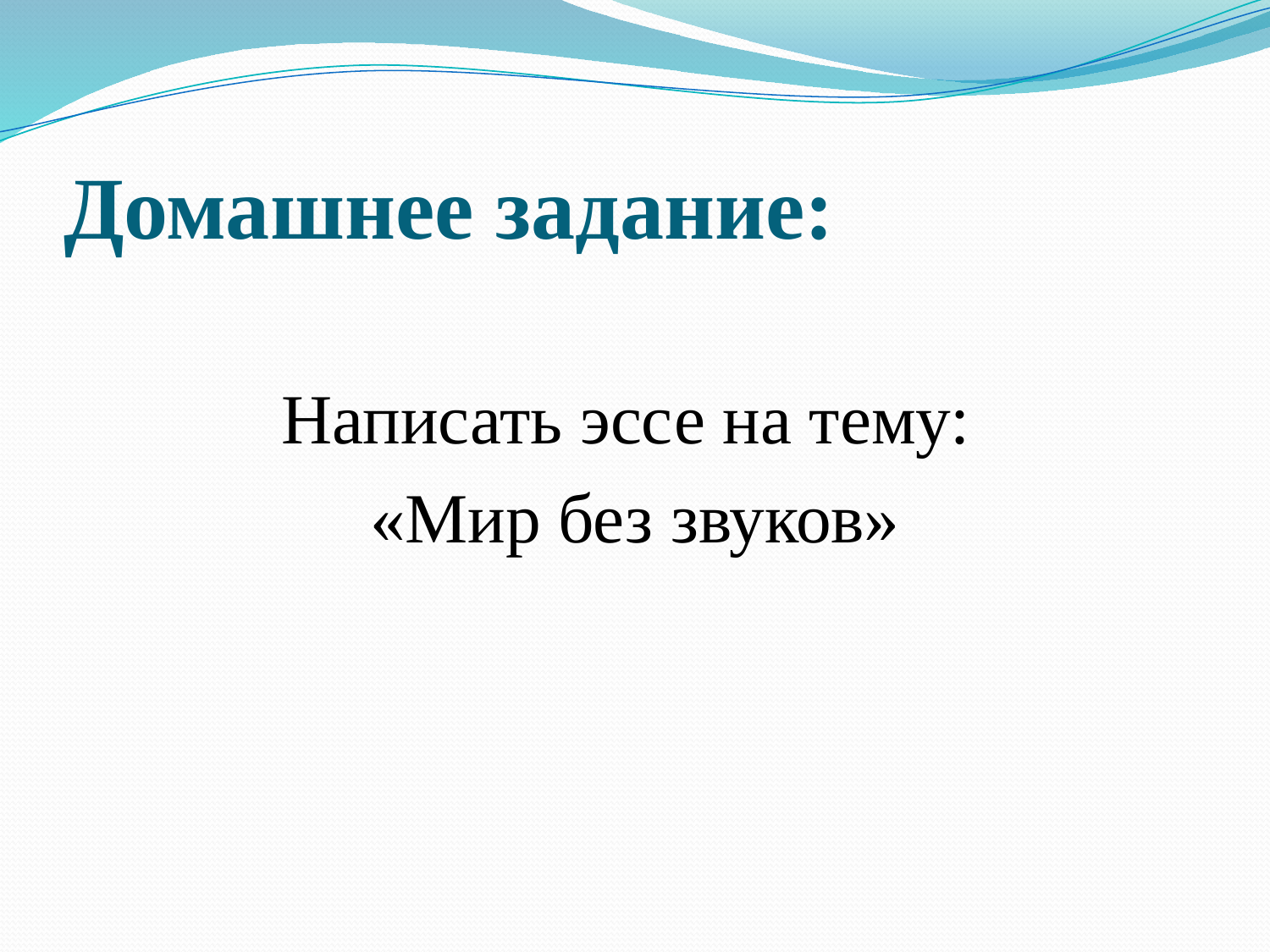

# Домашнее задание:

Написать эссе на тему:
«Мир без звуков»